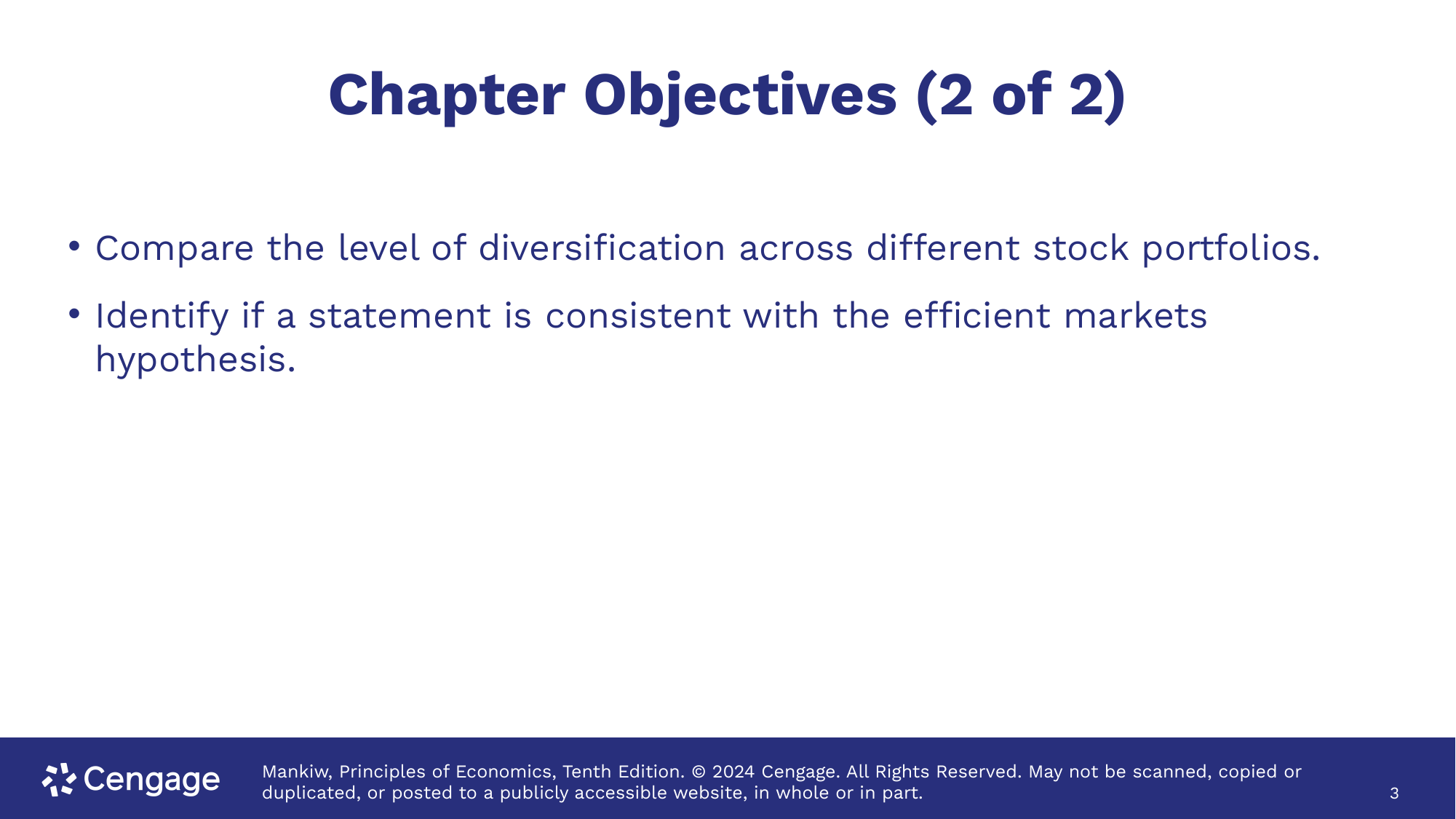

# Chapter Objectives (2 of 2)
Compare the level of diversification across different stock portfolios.
Identify if a statement is consistent with the efficient markets hypothesis.